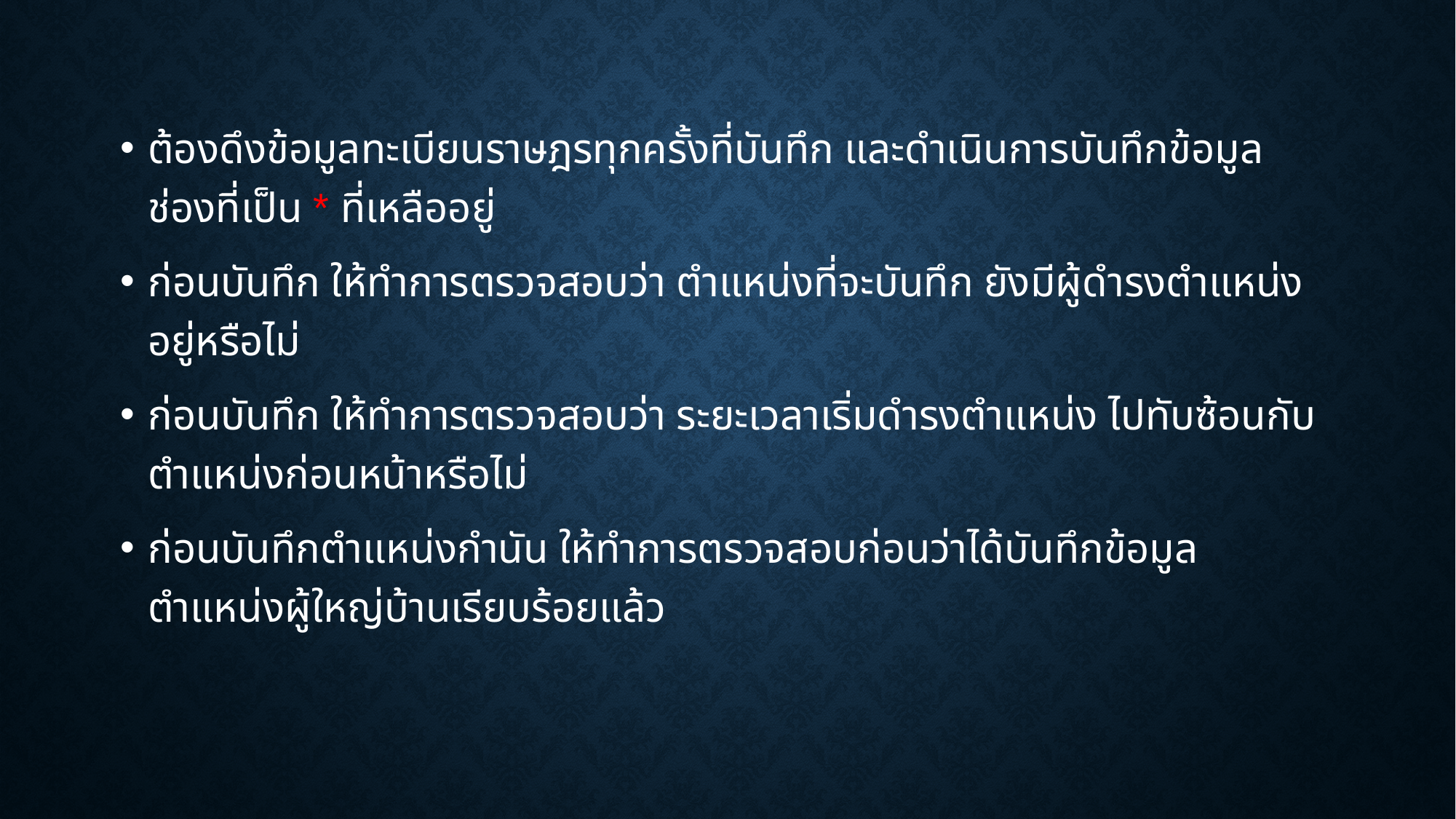

ต้องดึงข้อมูลทะเบียนราษฎรทุกครั้งที่บันทึก และดำเนินการบันทึกข้อมูล ช่องที่เป็น * ที่เหลืออยู่
ก่อนบันทึก ให้ทำการตรวจสอบว่า ตำแหน่งที่จะบันทึก ยังมีผู้ดำรงตำแหน่งอยู่หรือไม่
ก่อนบันทึก ให้ทำการตรวจสอบว่า ระยะเวลาเริ่มดำรงตำแหน่ง ไปทับซ้อนกับตำแหน่งก่อนหน้าหรือไม่
ก่อนบันทึกตำแหน่งกำนัน ให้ทำการตรวจสอบก่อนว่าได้บันทึกข้อมูล ตำแหน่งผู้ใหญ่บ้านเรียบร้อยแล้ว